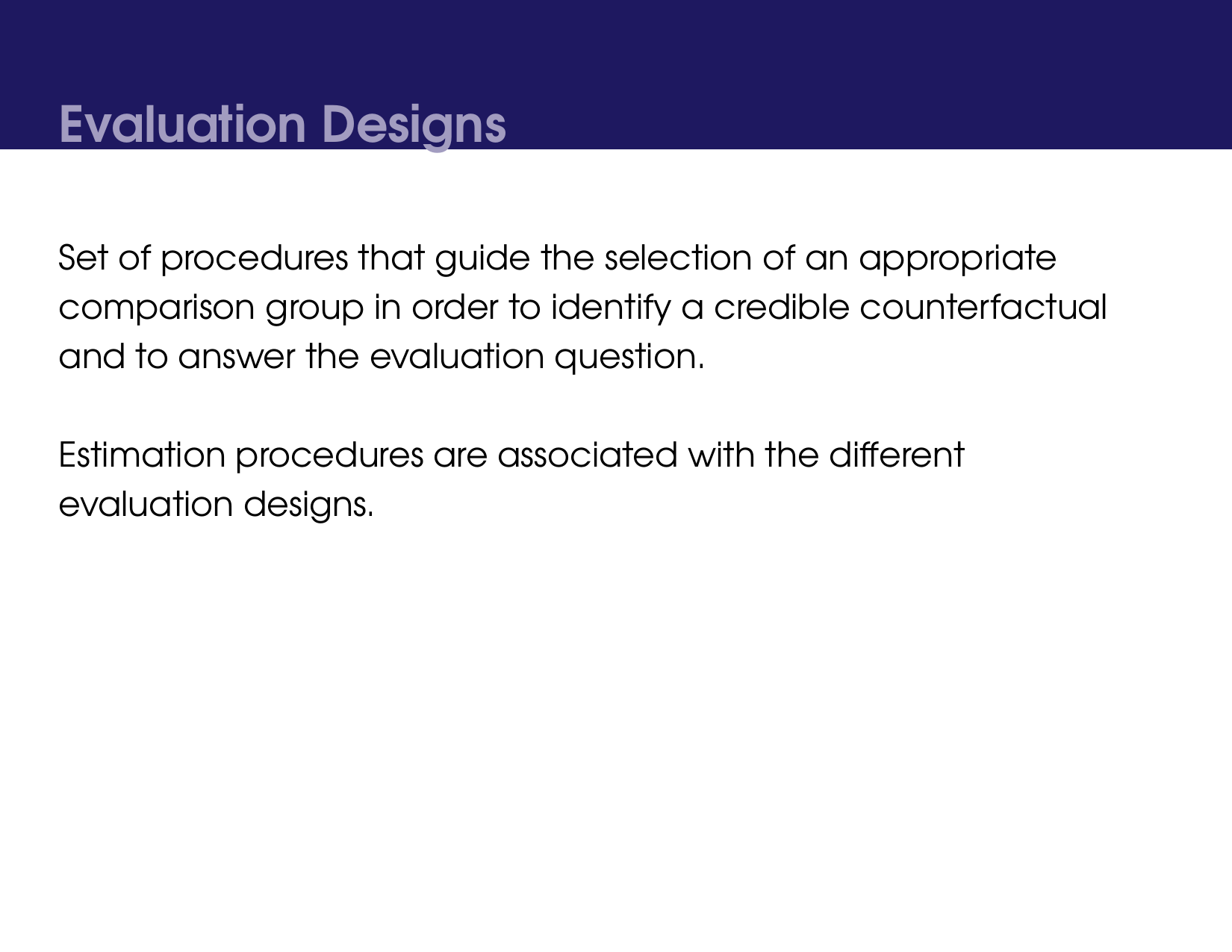

Evaluation Designs

Set of procedures that guide the selection of an appropriate  comparison group in order to identify a credible counterfactual and to answer the evaluation question.

Estimation procedures are associated with the different evaluation designs.